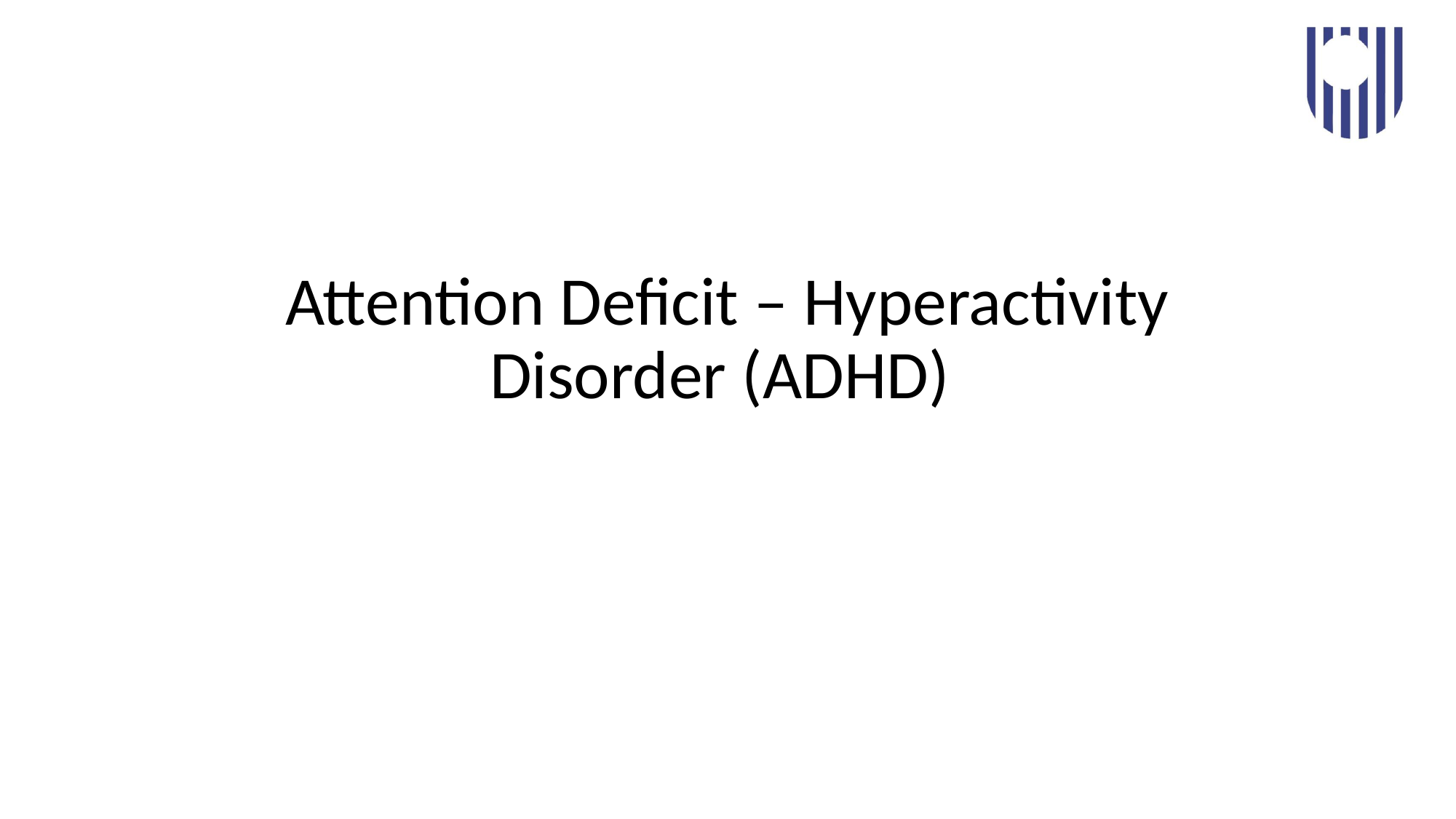

# Attention Deficit – Hyperactivity Disorder (ADHD)